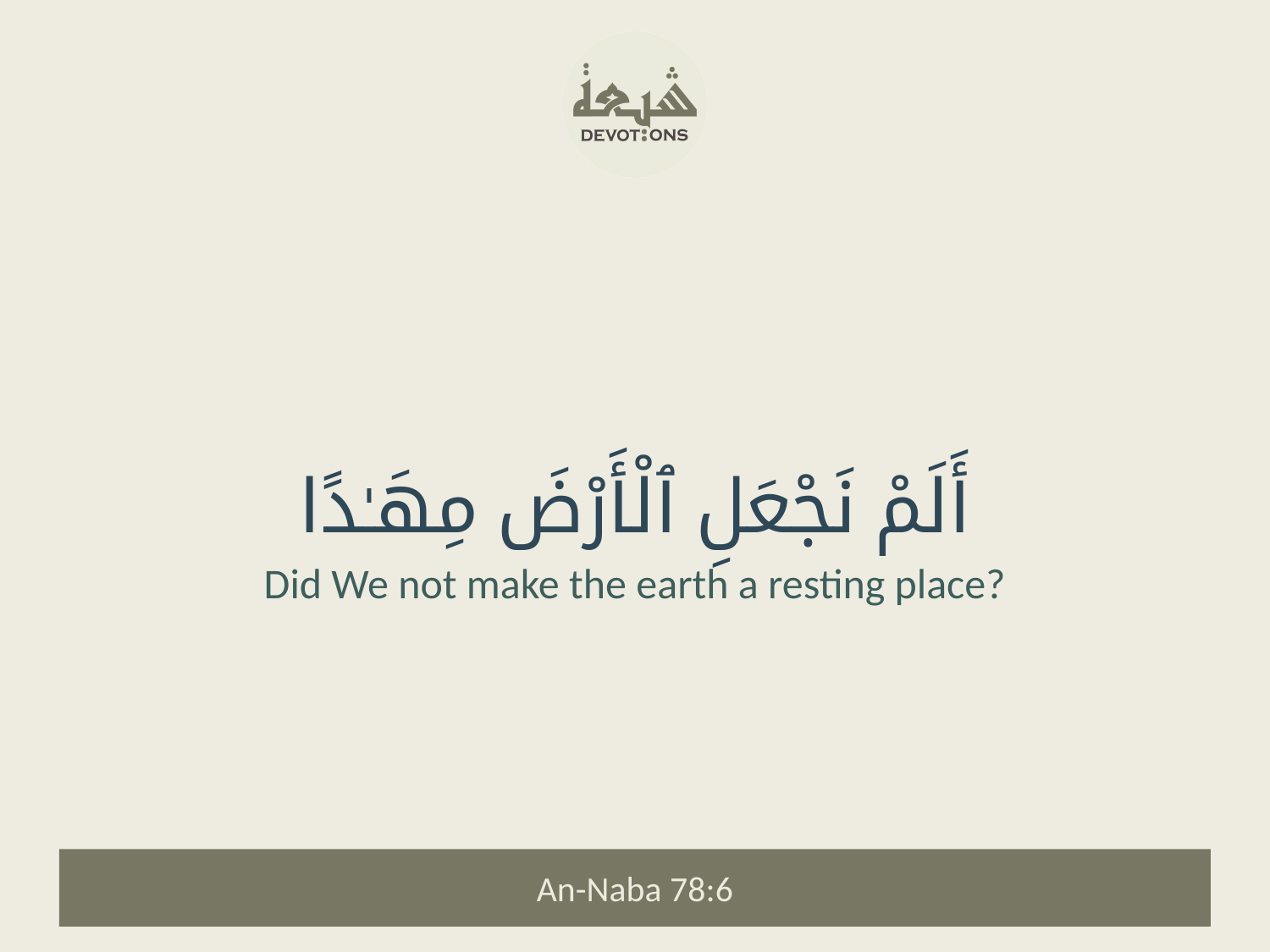

أَلَمْ نَجْعَلِ ٱلْأَرْضَ مِهَـٰدًا
Did We not make the earth a resting place?
An-Naba 78:6